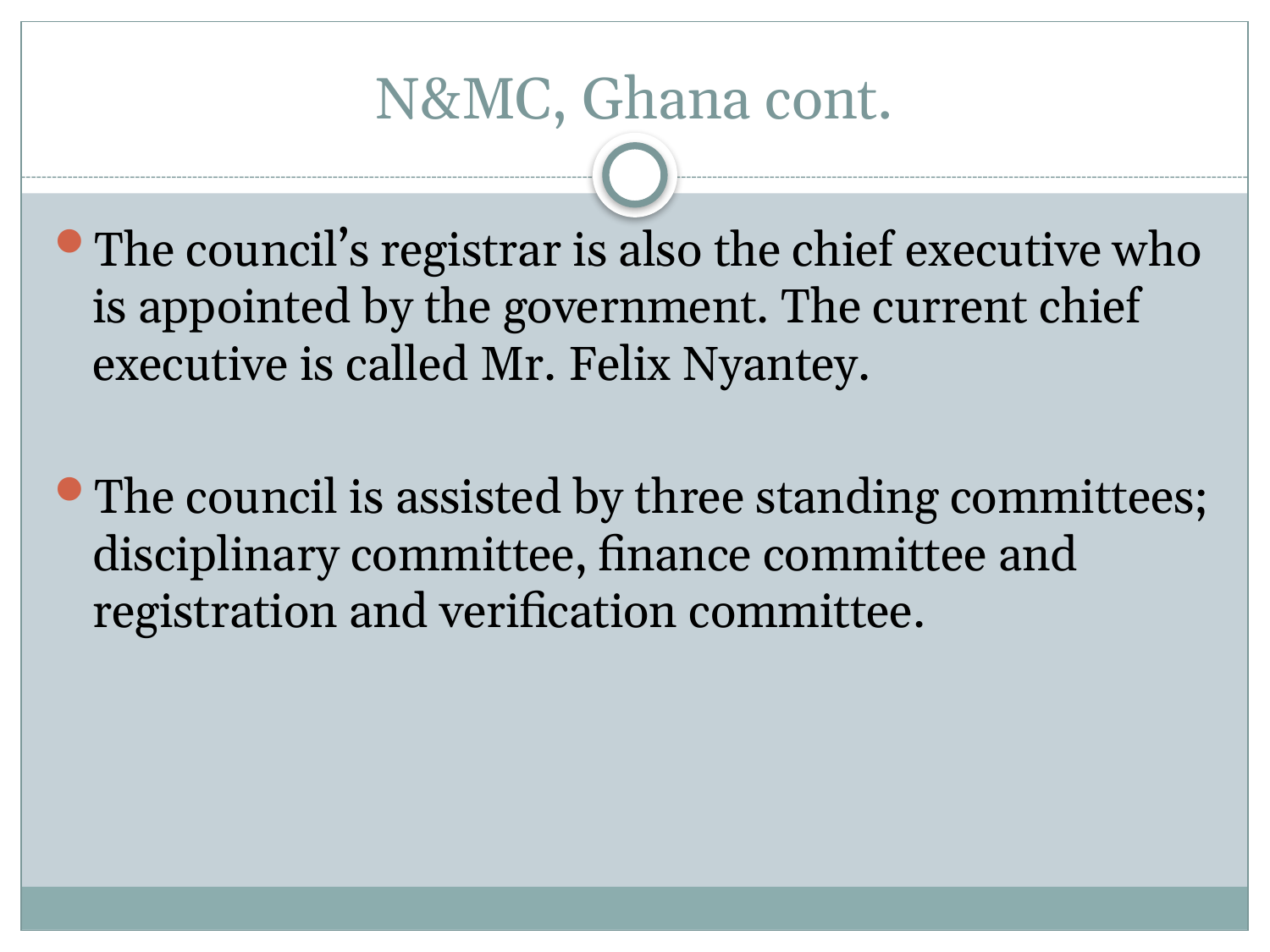

# N&MC, Ghana cont.
The council’s registrar is also the chief executive who is appointed by the government. The current chief executive is called Mr. Felix Nyantey.

The council is assisted by three standing committees; disciplinary committee, finance committee and registration and verification committee.